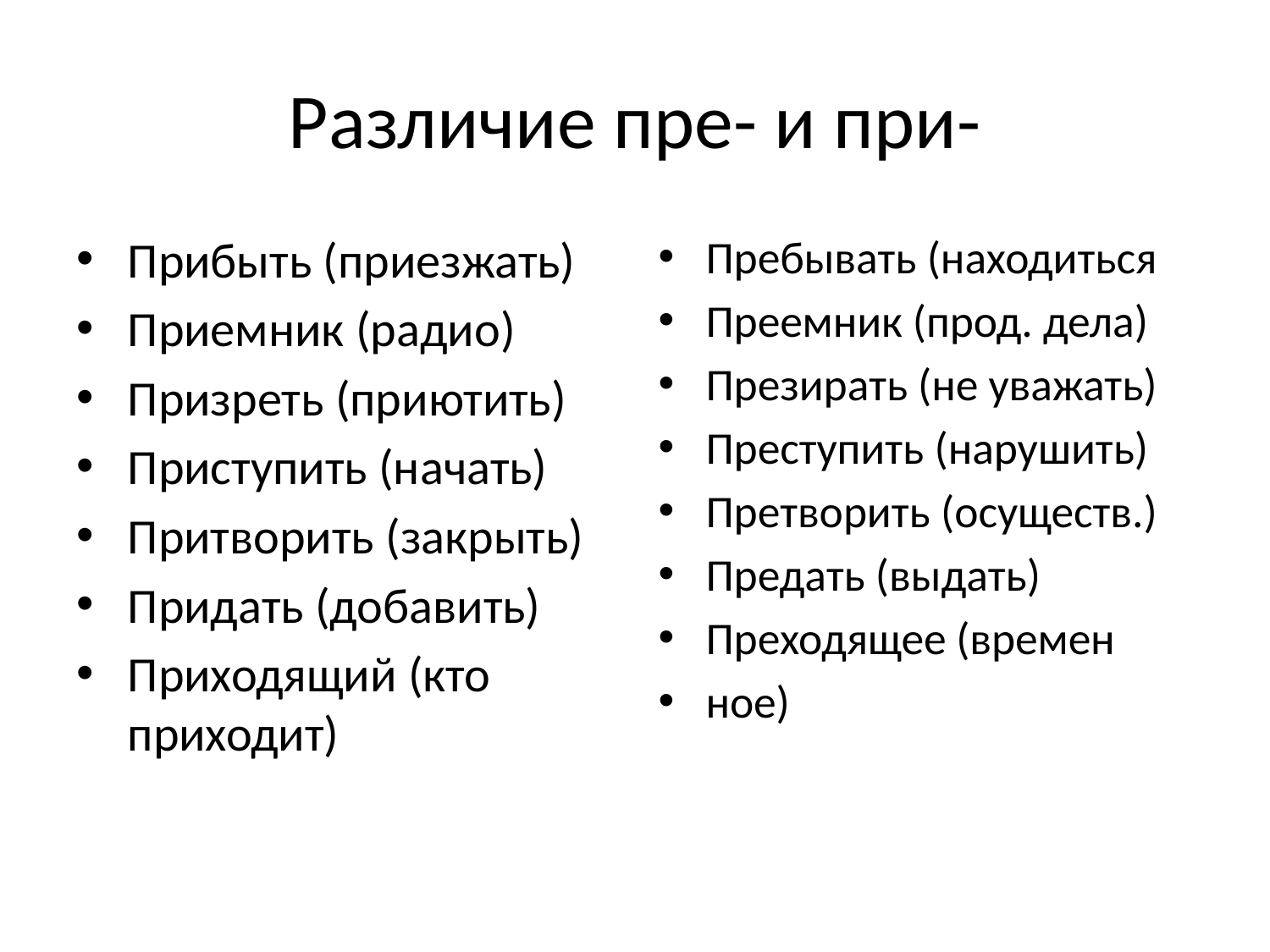

# Различие пре- и при-
Прибыть (приезжать)
Приемник (радио)
Призреть (приютить)
Приступить (начать)
Притворить (закрыть)
Придать (добавить)
Приходящий (кто приходит)
Пребывать (находиться
Преемник (прод. дела)
Презирать (не уважать)
Преступить (нарушить)
Претворить (осуществ.)
Предать (выдать)
Преходящее (времен
ное)